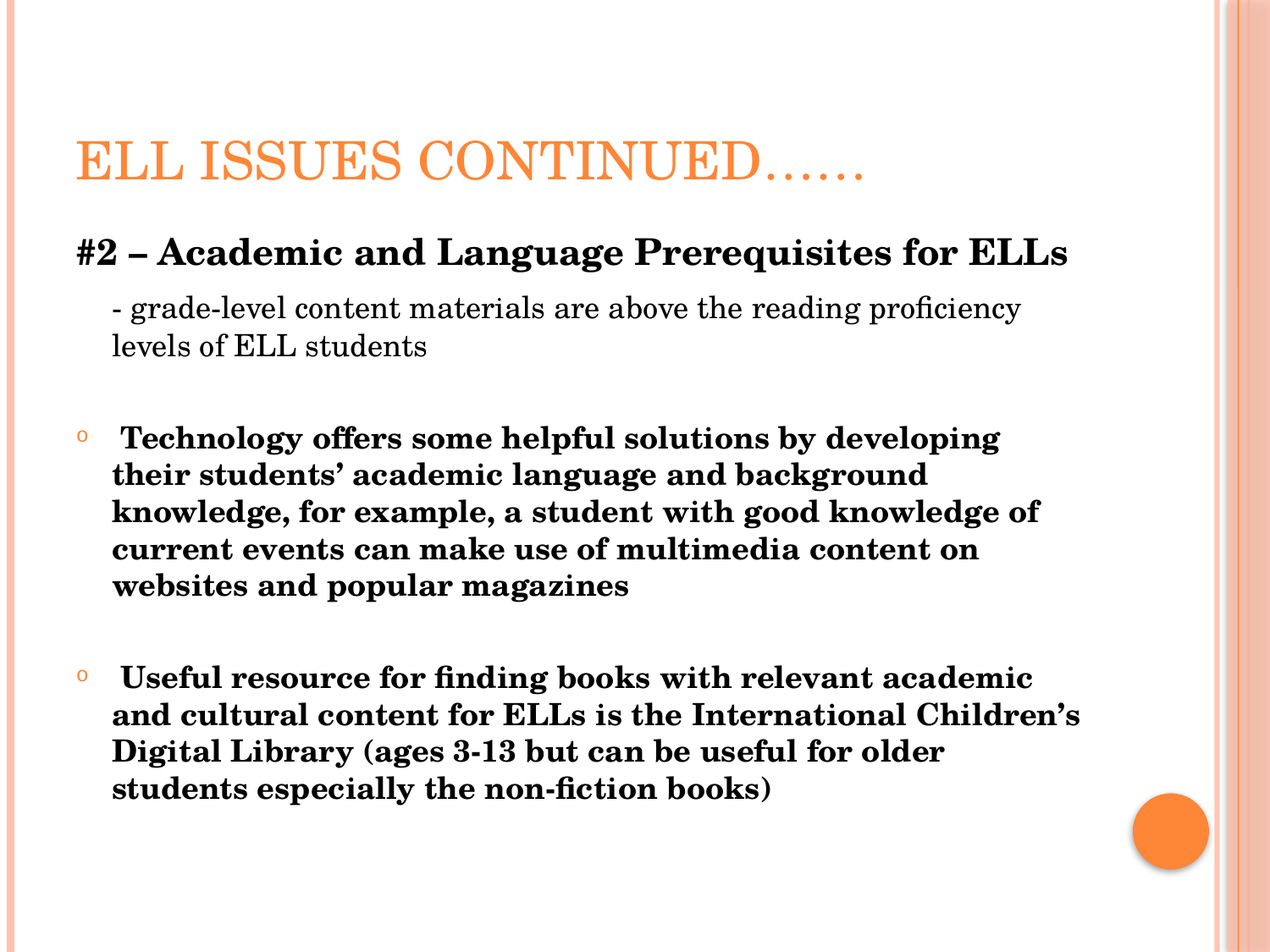

# ELL Issues continued……
#2 – Academic and Language Prerequisites for ELLs
	- grade-level content materials are above the reading proficiency levels of ELL students

 Technology offers some helpful solutions by developing their students’ academic language and background knowledge, for example, a student with good knowledge of current events can make use of multimedia content on websites and popular magazines

 Useful resource for finding books with relevant academic and cultural content for ELLs is the International Children’s Digital Library (ages 3-13 but can be useful for older students especially the non-fiction books)